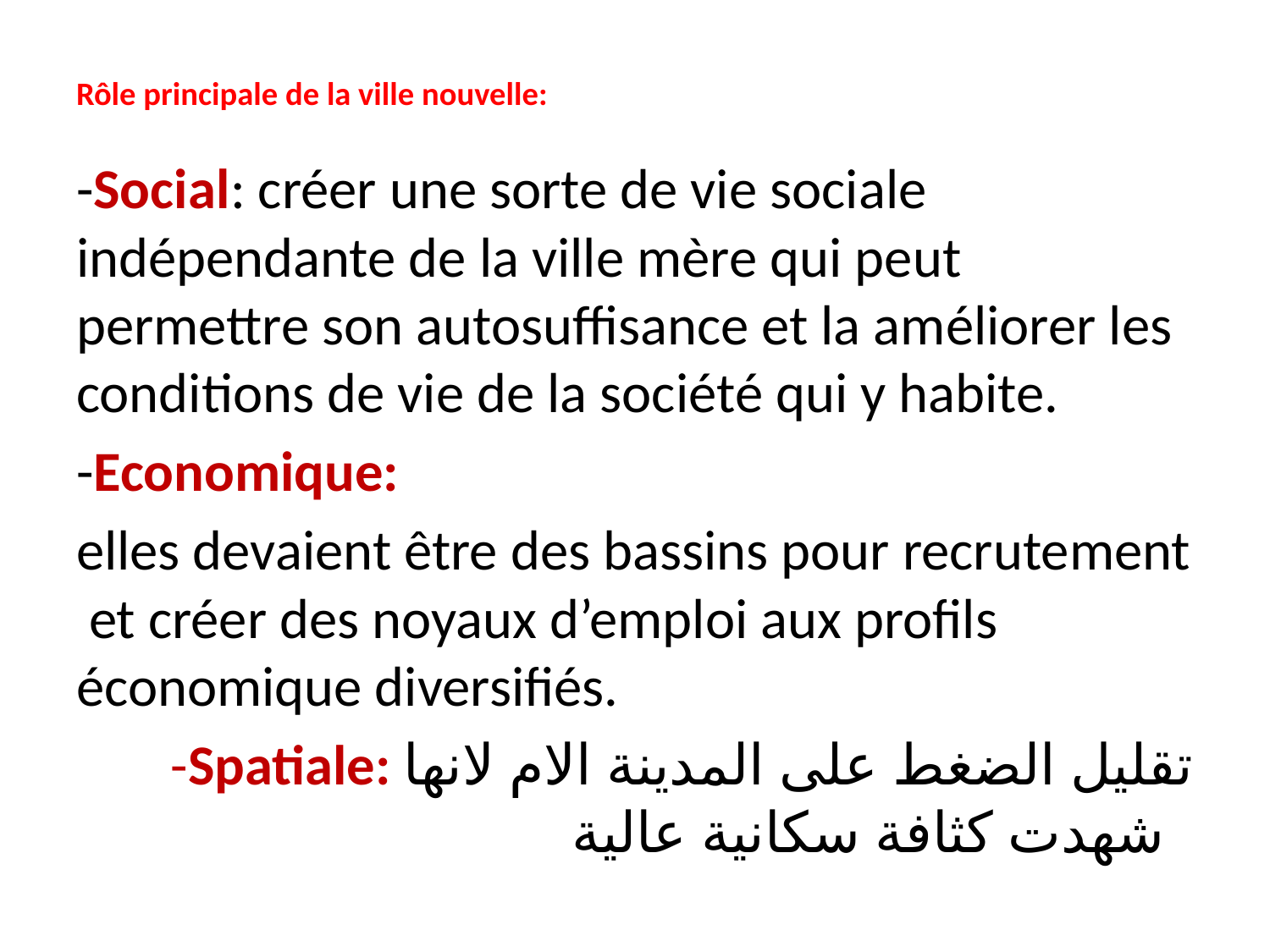

# Rôle principale de la ville nouvelle:
-Social: créer une sorte de vie sociale indépendante de la ville mère qui peut permettre son autosuffisance et la améliorer les conditions de vie de la société qui y habite.
-Economique:
elles devaient être des bassins pour recrutement  et créer des noyaux d’emploi aux profils économique diversifiés.
-Spatiale: تقليل الضغط على المدينة الام لانها شهدت كثافة سكانية عالية